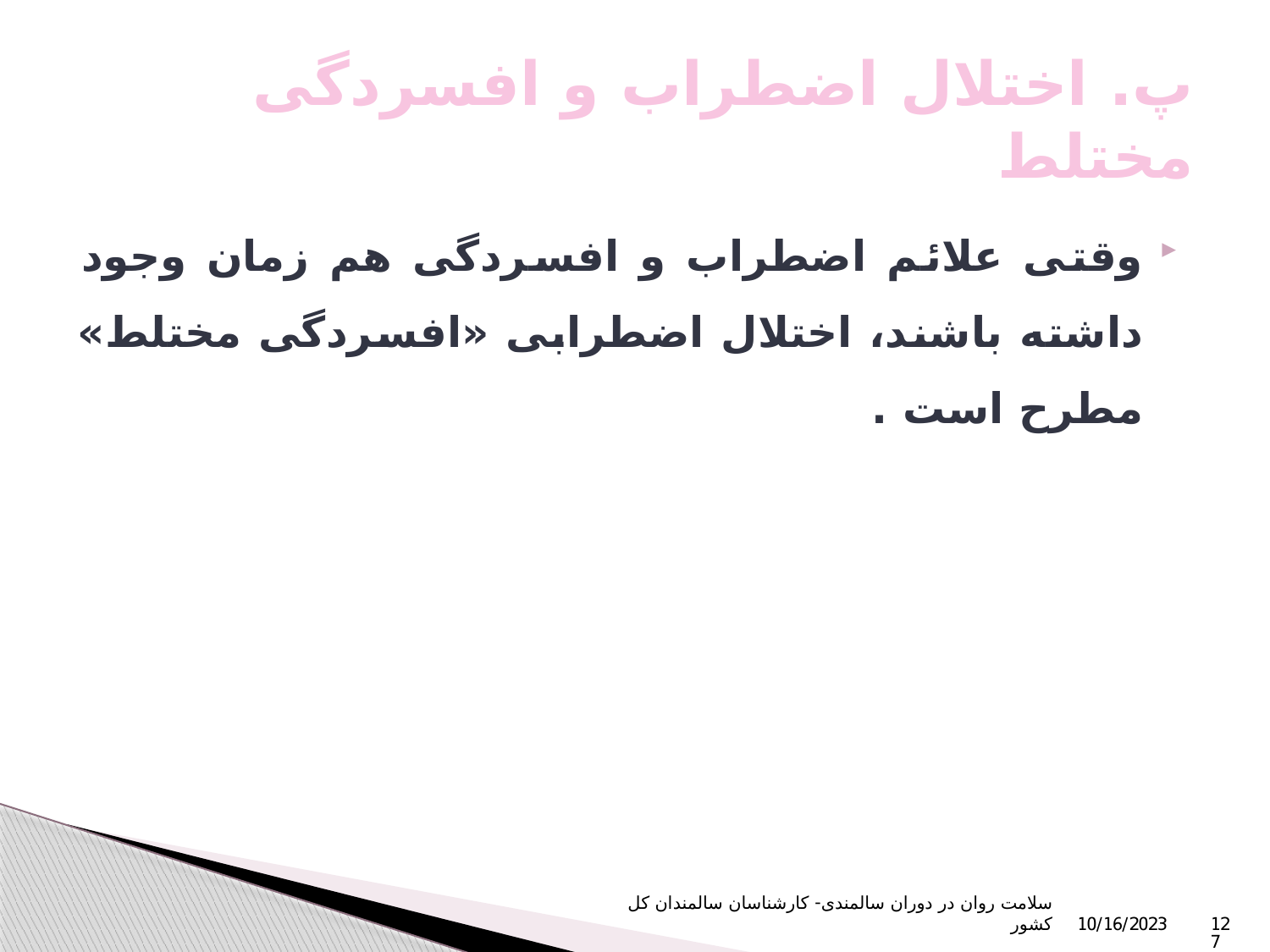

# پ. اختلال اضطراب و افسردگی مختلط
وقتی علائم اضطراب و افسردگی هم زمان وجود داشته باشند، اختلال اضطرابی «افسردگی مختلط» مطرح است .
سلامت روان در دوران سالمندی- کارشناسان سالمندان کل کشور
10/16/2023
127